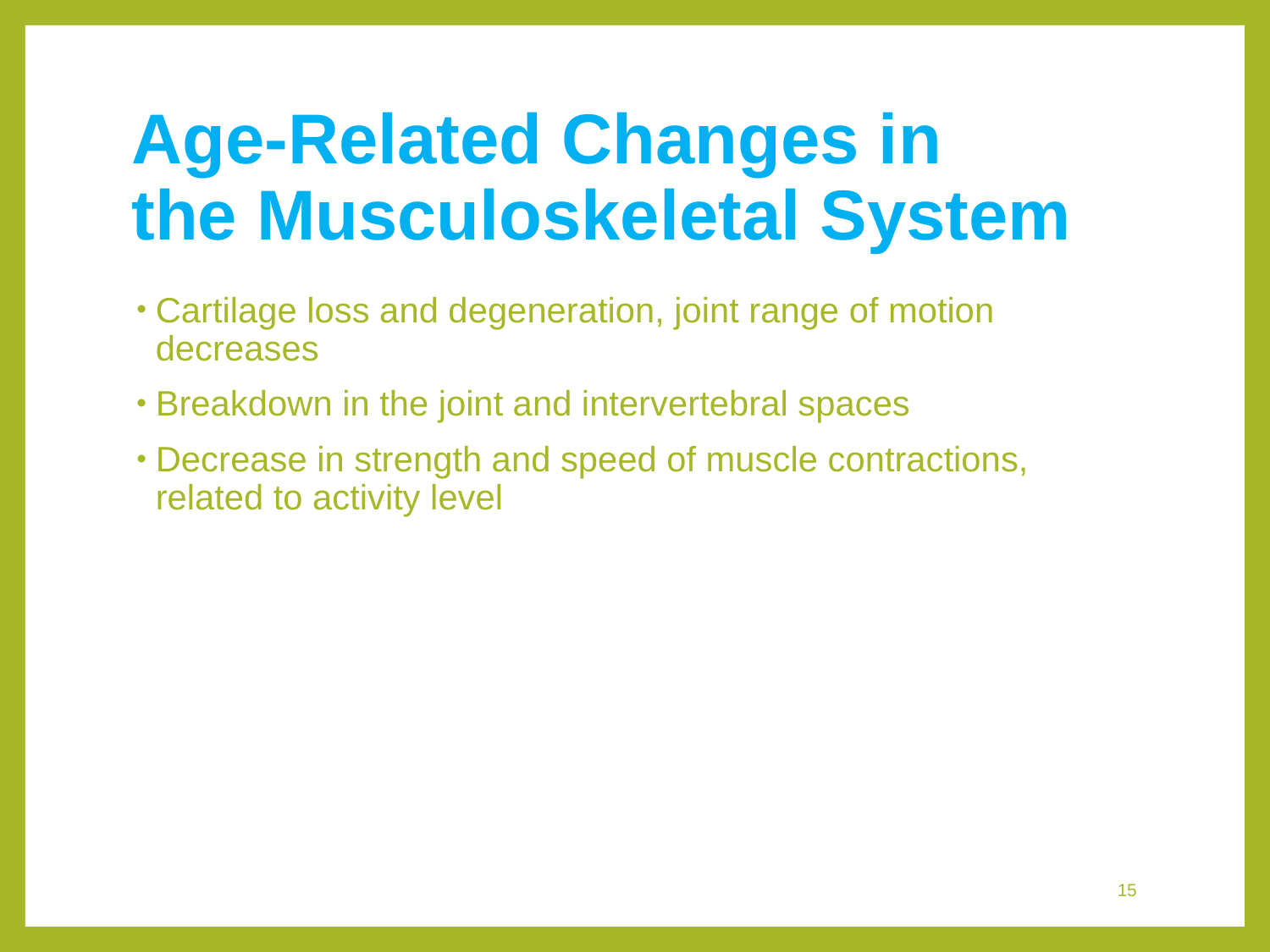

# Age-Related Changes in the Musculoskeletal System
Cartilage loss and degeneration, joint range of motion decreases
Breakdown in the joint and intervertebral spaces
Decrease in strength and speed of muscle contractions, related to activity level
 15